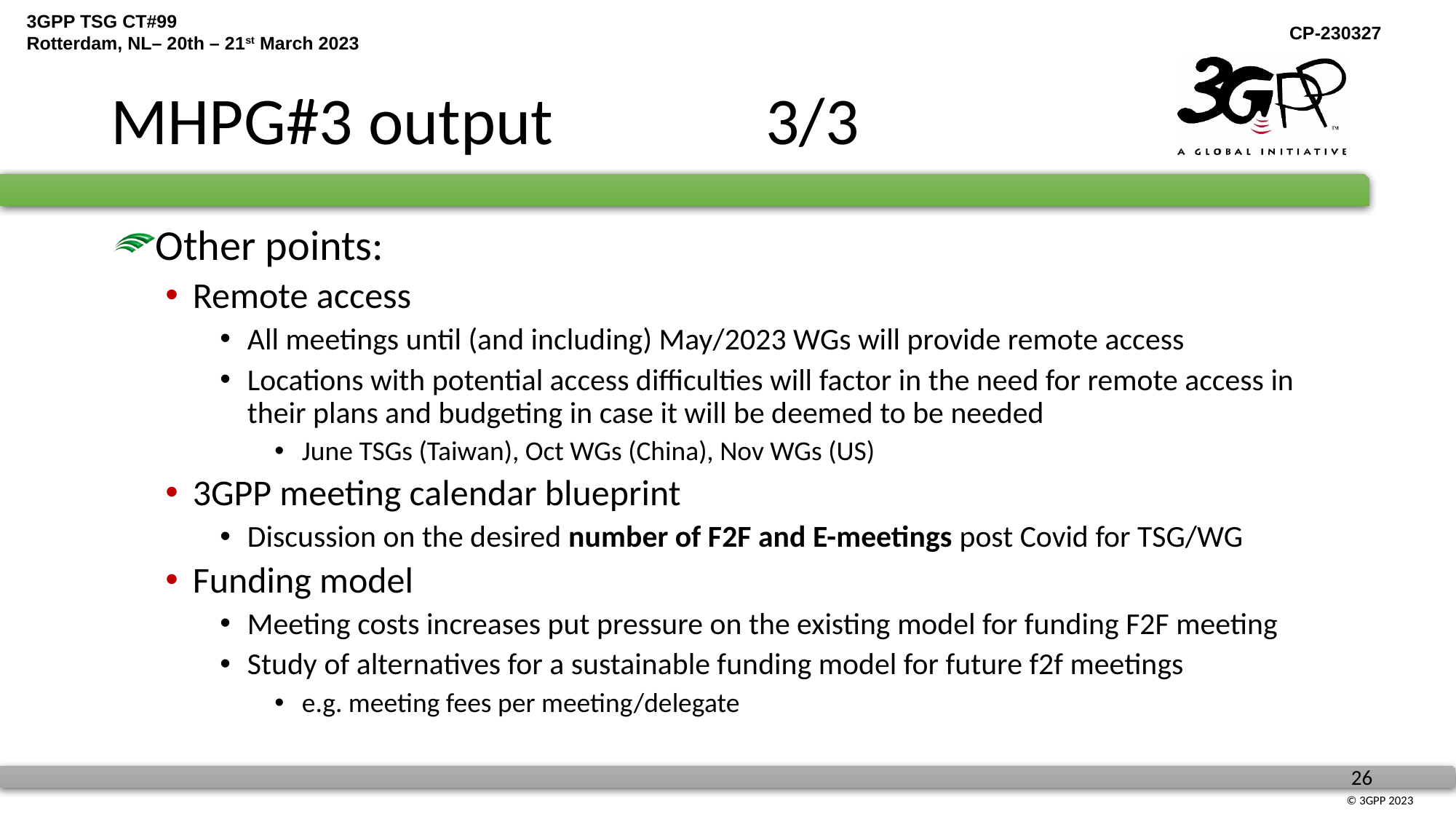

# MHPG#3 output		3/3
Other points:
Remote access
All meetings until (and including) May/2023 WGs will provide remote access
Locations with potential access difficulties will factor in the need for remote access in their plans and budgeting in case it will be deemed to be needed
June TSGs (Taiwan), Oct WGs (China), Nov WGs (US)
3GPP meeting calendar blueprint
Discussion on the desired number of F2F and E-meetings post Covid for TSG/WG
Funding model
Meeting costs increases put pressure on the existing model for funding F2F meeting
Study of alternatives for a sustainable funding model for future f2f meetings
e.g. meeting fees per meeting/delegate